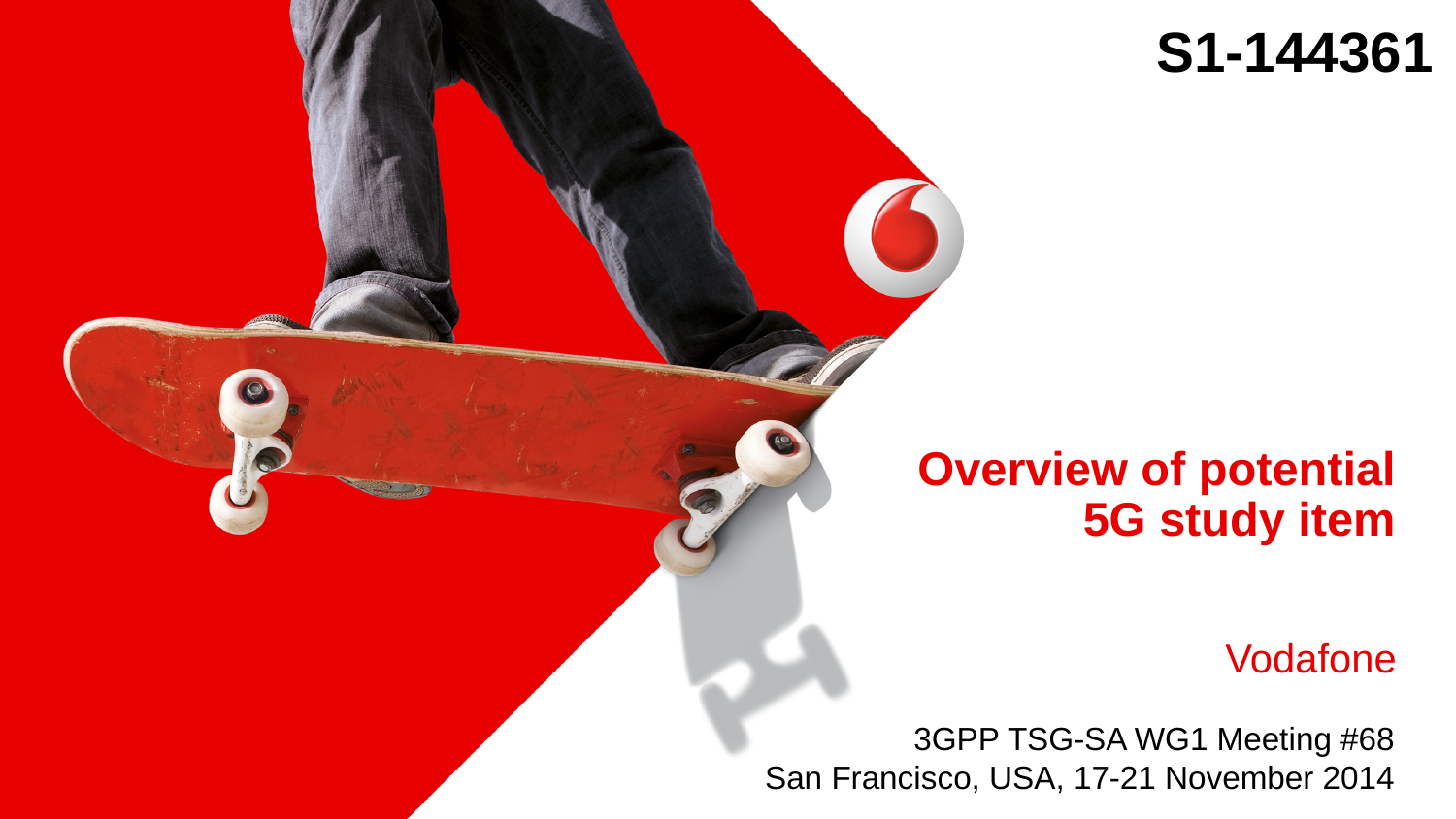

S1-144361
# Overview of potential 5G study item
Vodafone
3GPP TSG-SA WG1 Meeting #68
San Francisco, USA, 17-21 November 2014